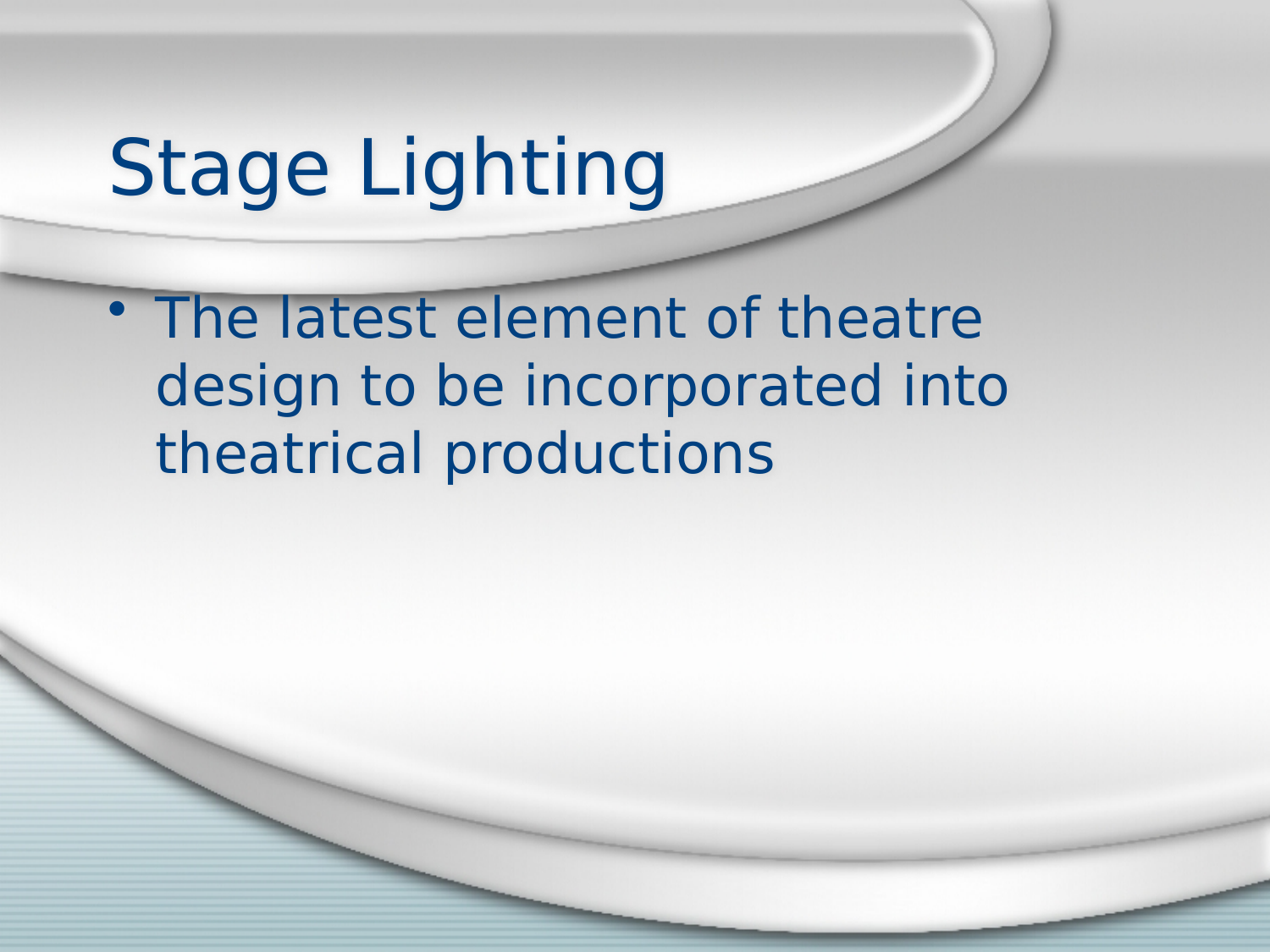

Stage Lighting
The latest element of theatre design to be incorporated into theatrical productions